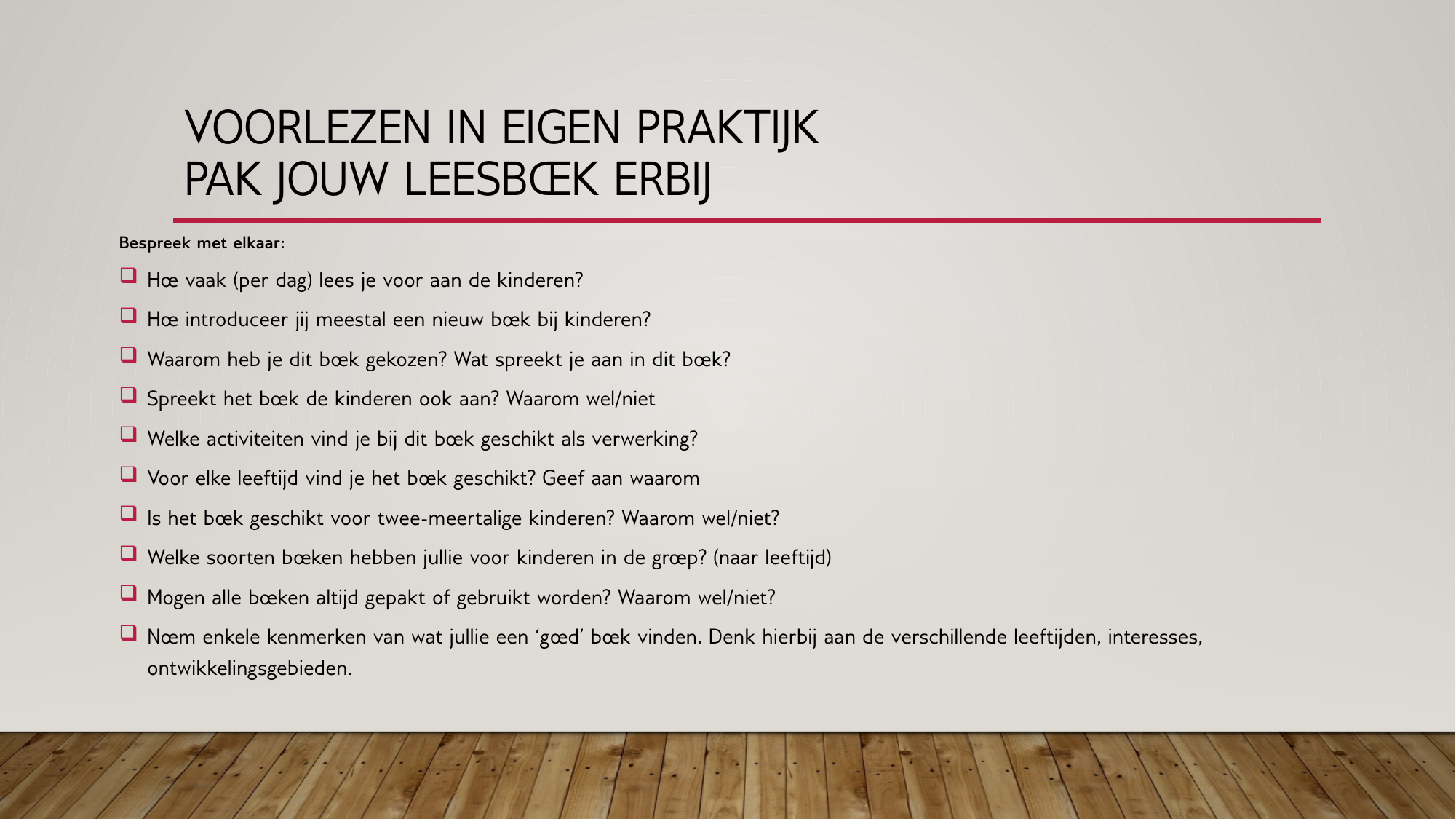

# Voorlezen in eigen praktijk pak jouw leesboek erbij
Bespreek met elkaar:
Hoe vaak (per dag) lees je voor aan de kinderen?
Hoe introduceer jij meestal een nieuw boek bij kinderen?
Waarom heb je dit boek gekozen? Wat spreekt je aan in dit boek?
Spreekt het boek de kinderen ook aan? Waarom wel/niet
Welke activiteiten vind je bij dit boek geschikt als verwerking?
Voor elke leeftijd vind je het boek geschikt? Geef aan waarom
Is het boek geschikt voor twee-meertalige kinderen? Waarom wel/niet?
Welke soorten boeken hebben jullie voor kinderen in de groep? (naar leeftijd)
Mogen alle boeken altijd gepakt of gebruikt worden? Waarom wel/niet?
Noem enkele kenmerken van wat jullie een ‘goed’ boek vinden. Denk hierbij aan de verschillende leeftijden, interesses, ontwikkelingsgebieden.